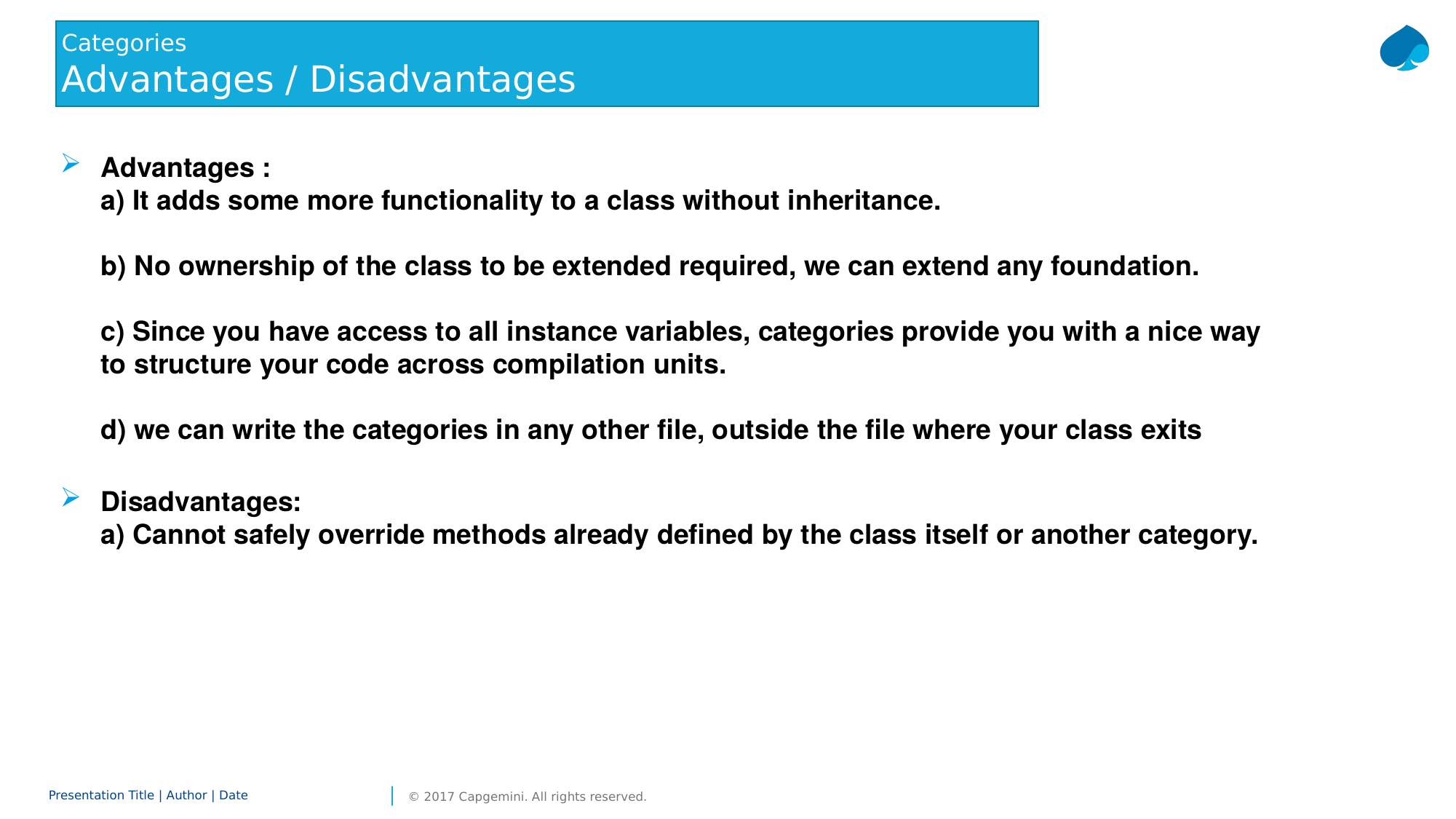

# Categories Advantages / Disadvantages
Advantages :
a) It adds some more functionality to a class without inheritance.
b) No ownership of the class to be extended required, we can extend any foundation.
c) Since you have access to all instance variables, categories provide you with a nice way to structure your code across compilation units.
d) we can write the categories in any other file, outside the file where your class exits
Disadvantages:
a) Cannot safely override methods already defined by the class itself or another category.
12